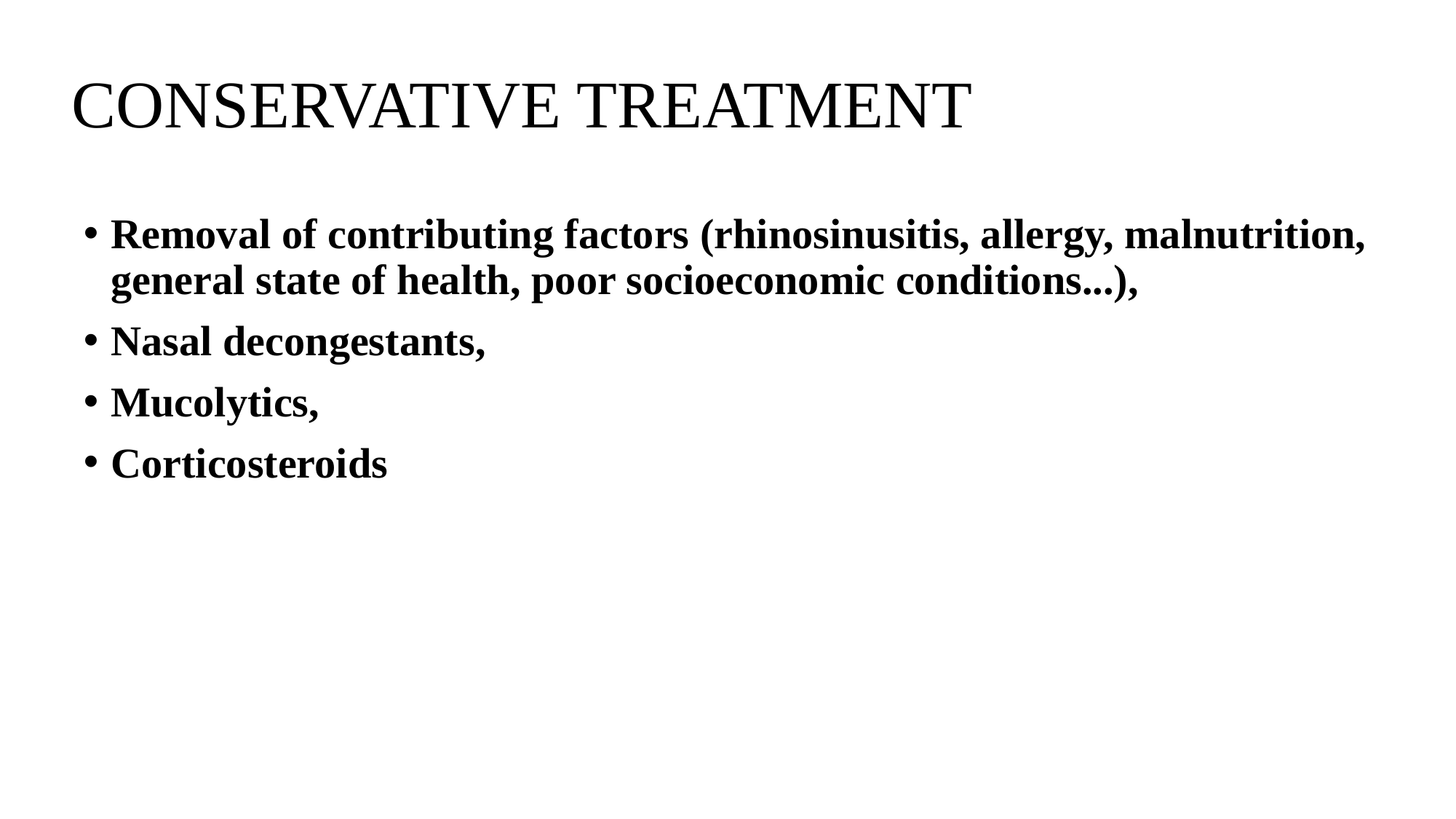

# CONSERVATIVE TREATMENT

Removal of contributing factors (rhinosinusitis, allergy, malnutrition, general state of health, poor socioeconomic conditions...),
Nasal decongestants,
Mucolytics,
Corticosteroids